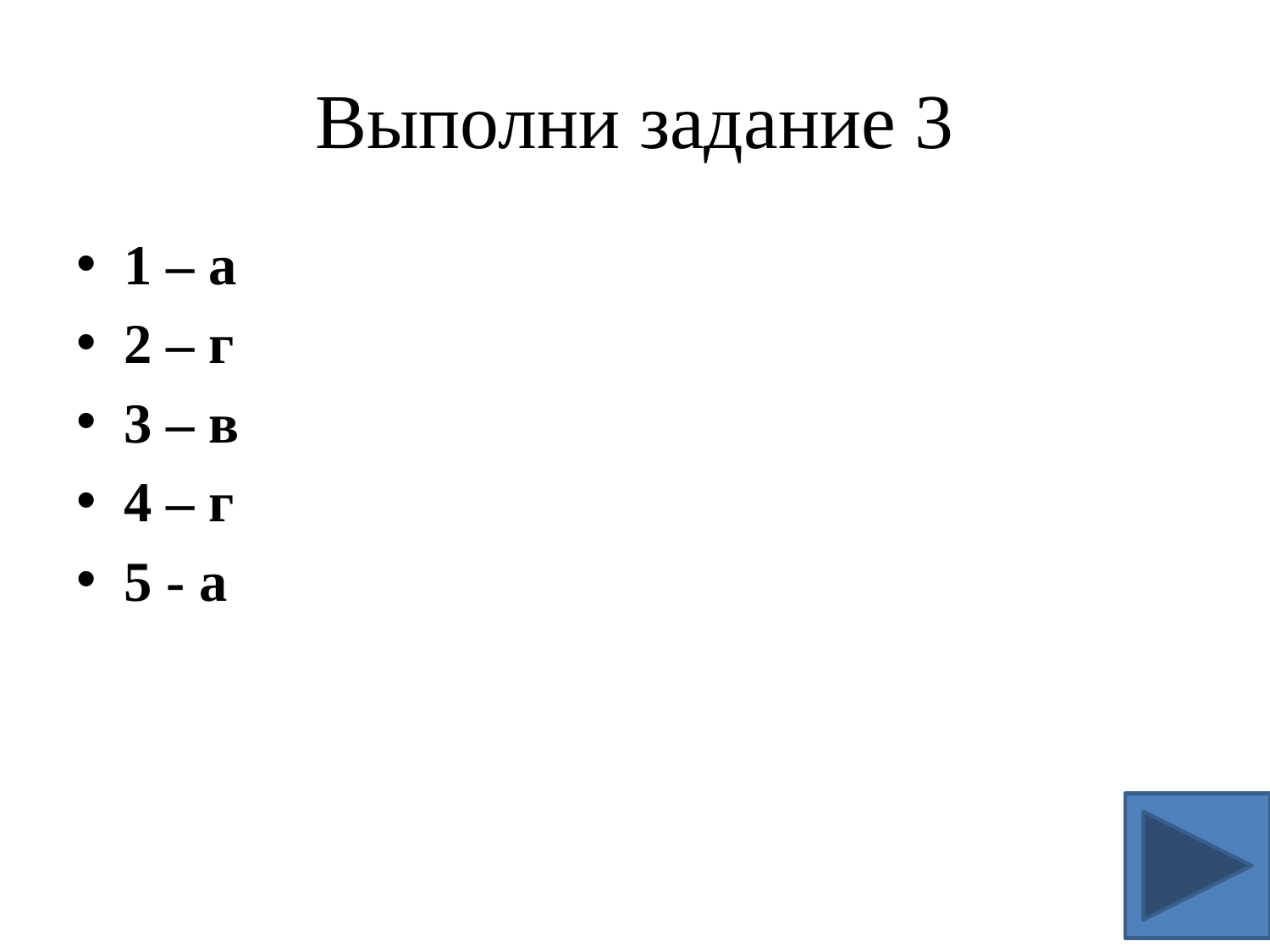

# Выполни задание 3
1 – а
2 – г
3 – в
4 – г
5 - а